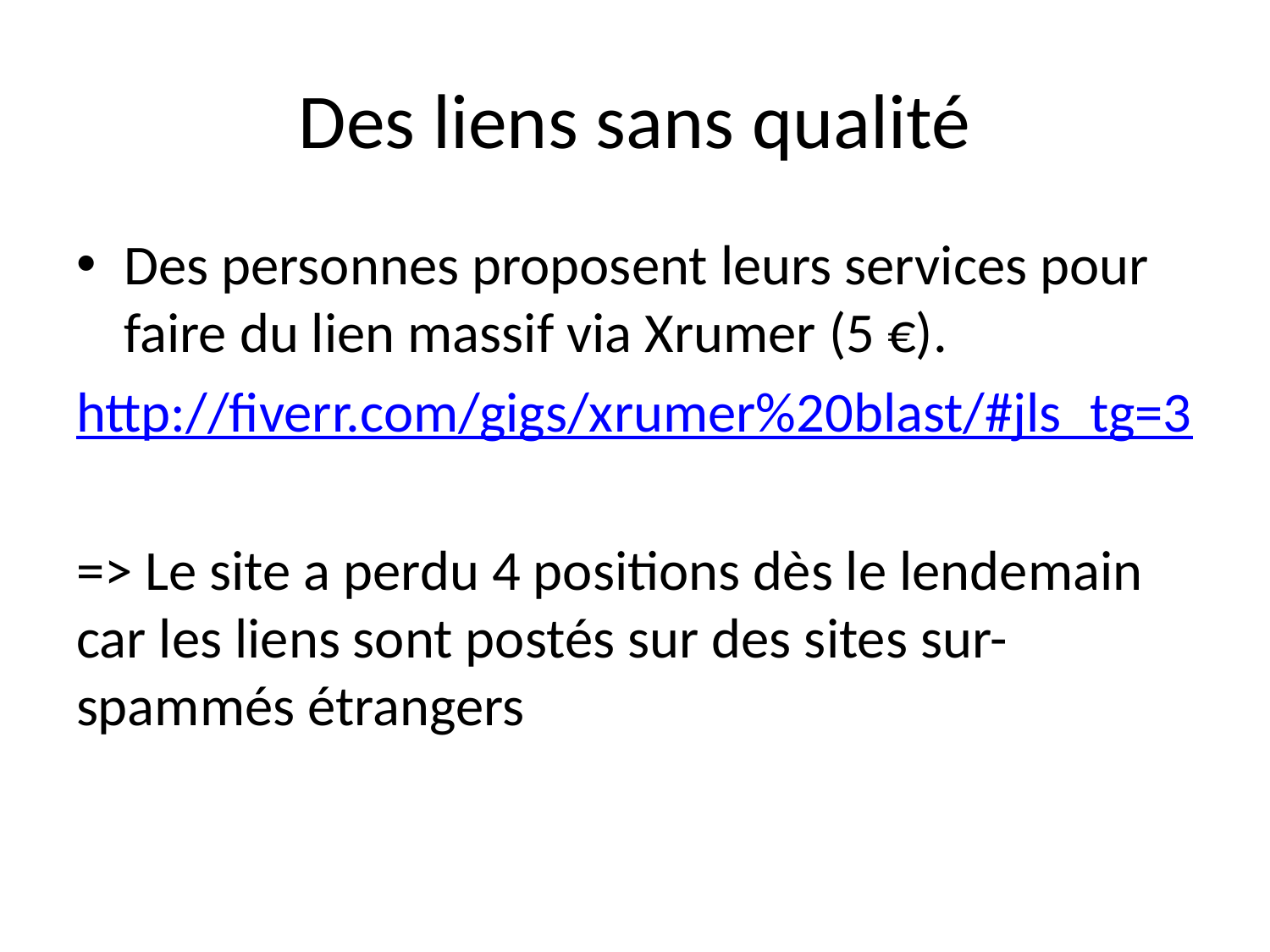

# Des liens sans qualité
Des personnes proposent leurs services pour faire du lien massif via Xrumer (5 €).
http://fiverr.com/gigs/xrumer%20blast/#jls_tg=3

=> Le site a perdu 4 positions dès le lendemain car les liens sont postés sur des sites sur-spammés étrangers